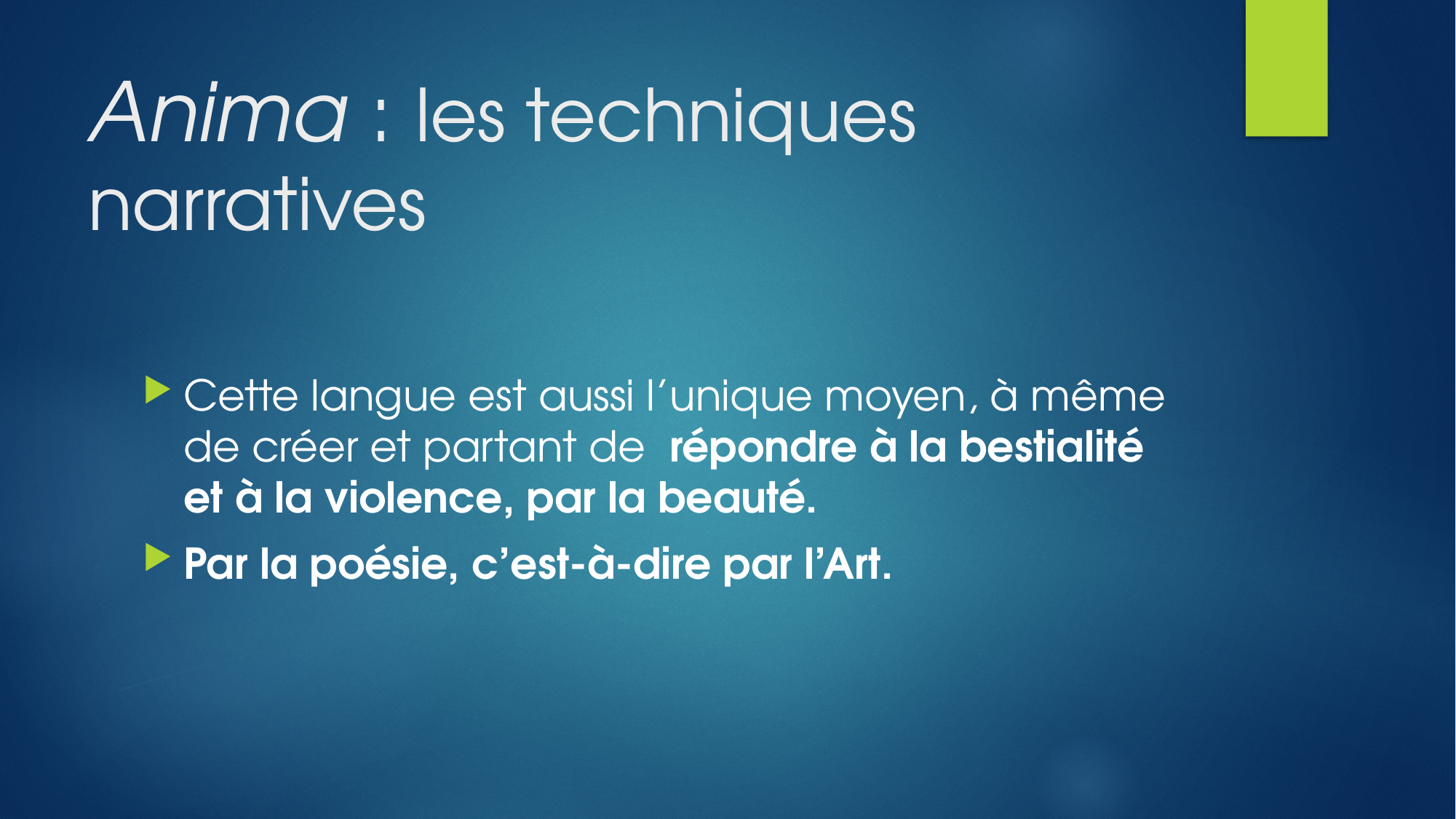

# Anima : les techniques narratives

Cette langue est aussi l’unique moyen, à même de créer et partant de  répondre à la bestialité et à la violence, par la beauté.
Par la poésie, c’est-à-dire par l’Art.